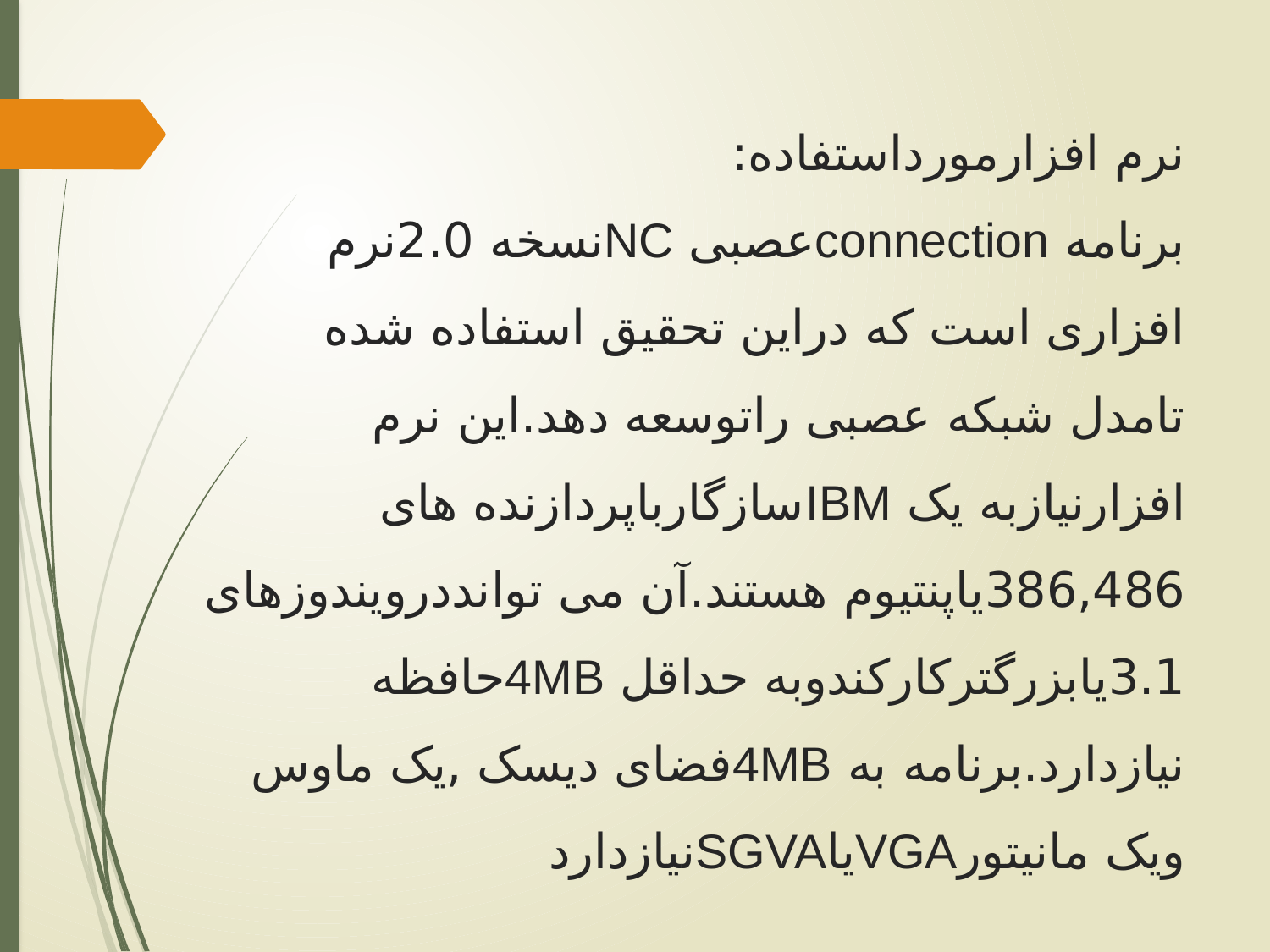

# نرم افزارمورداستفاده: برنامه connectionعصبی NCنسخه 2.0نرم افزاری است که دراین تحقیق استفاده شده تامدل شبکه عصبی راتوسعه دهد.این نرم افزارنیازبه یک IBMسازگارباپردازنده های 386,486یاپنتیوم هستند.آن می توانددرویندوزهای 3.1یابزرگترکارکندوبه حداقل 4MBحافظه نیازدارد.برنامه به 4MBفضای دیسک ,یک ماوس ویک مانیتورVGAیاSGVAنیازدارد